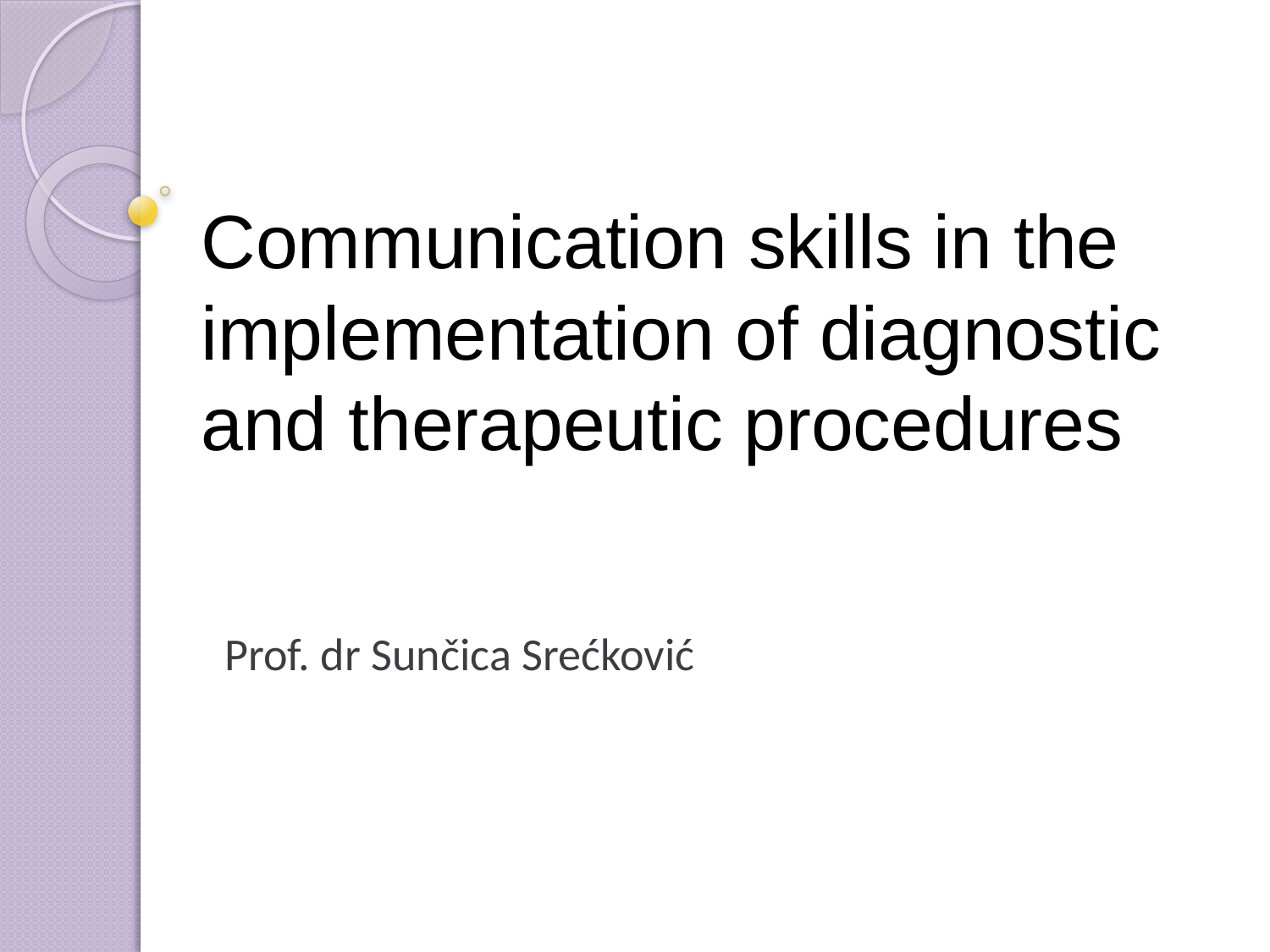

# Communication skills in the implementation of diagnostic and therapeutic procedures
Prof. dr Sunčica Srećković